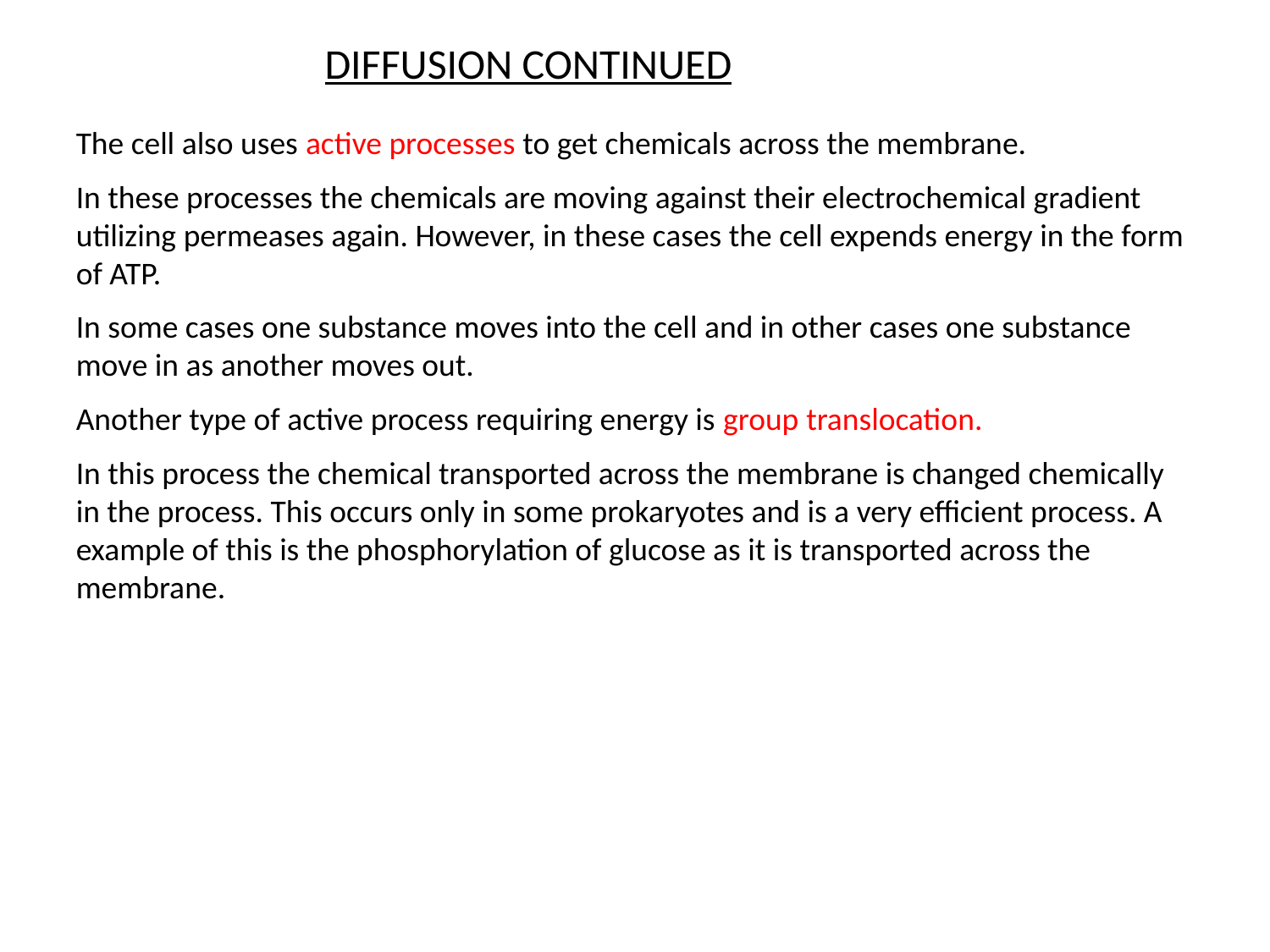

DIFFUSION CONTINUED
The cell also uses active processes to get chemicals across the membrane.
In these processes the chemicals are moving against their electrochemical gradient utilizing permeases again. However, in these cases the cell expends energy in the form of ATP.
In some cases one substance moves into the cell and in other cases one substance move in as another moves out.
Another type of active process requiring energy is group translocation.
In this process the chemical transported across the membrane is changed chemically in the process. This occurs only in some prokaryotes and is a very efficient process. A example of this is the phosphorylation of glucose as it is transported across the membrane.